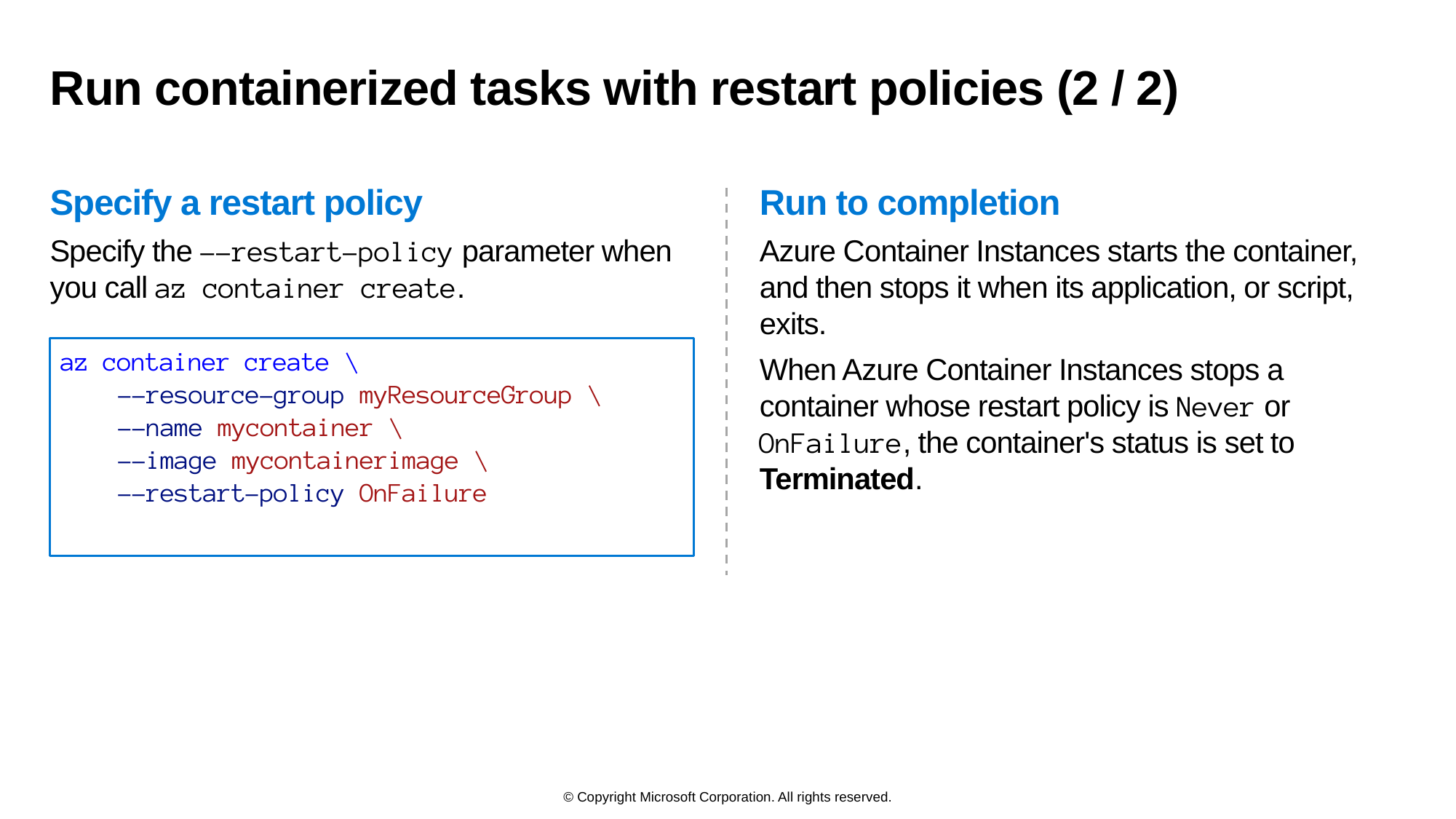

# Run containerized tasks with restart policies (2 / 2)
Specify a restart policy
Specify the --restart-policy parameter when you call az container create.
Run to completion
Azure Container Instances starts the container, and then stops it when its application, or script, exits.
When Azure Container Instances stops a container whose restart policy is Never or OnFailure, the container's status is set to Terminated.
az container create \
    --resource-group myResourceGroup \
    --name mycontainer \
    --image mycontainerimage \
    --restart-policy OnFailure